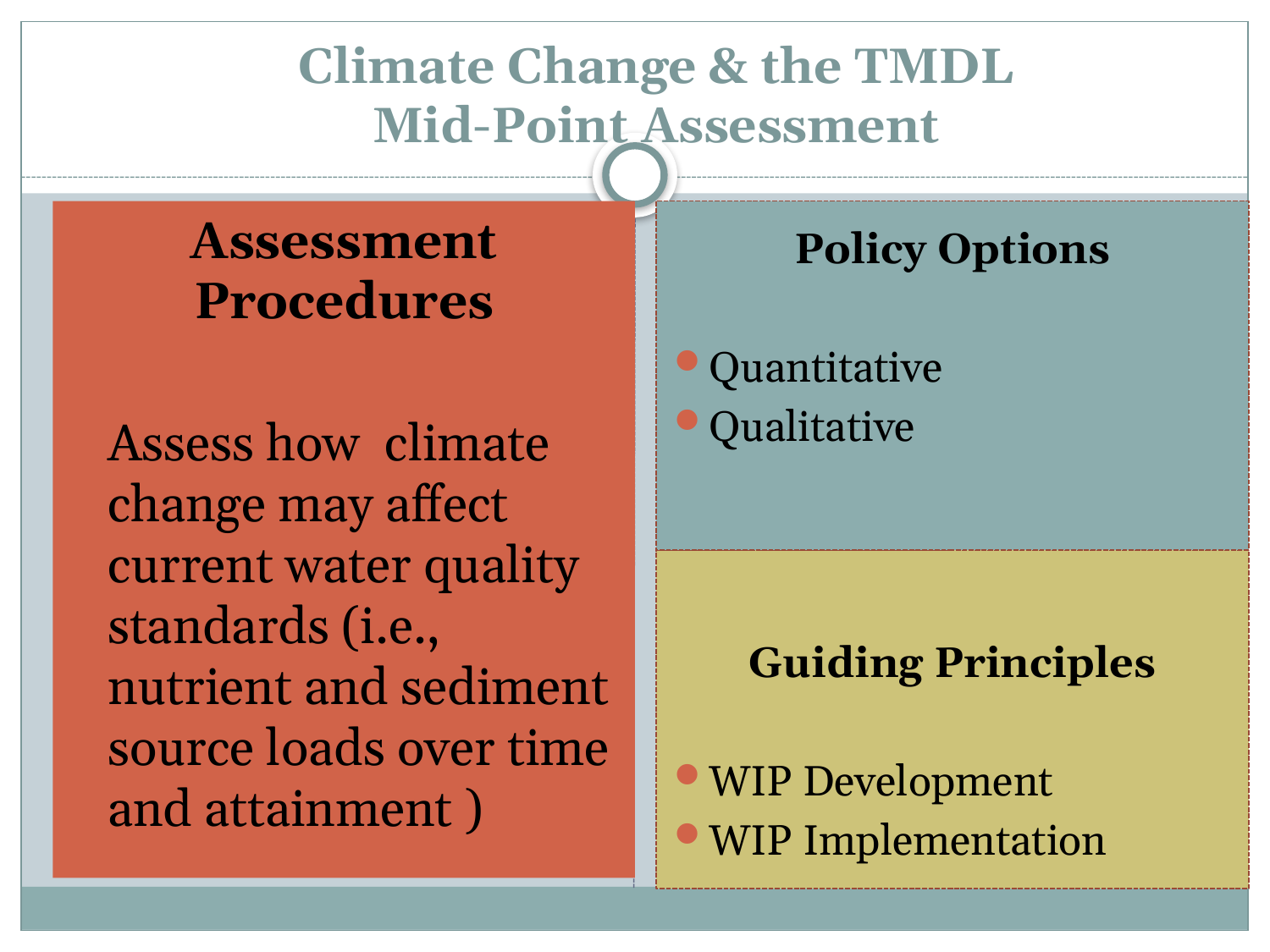

# Climate Change & the TMDL Mid-Point Assessment

Policy Options

Quantitative
Qualitative

Guiding Principles

WIP Development
WIP Implementation

Assessment Procedures

Assess how  climate change may affect  current water quality standards (i.e., nutrient and sediment source loads over time and attainment )